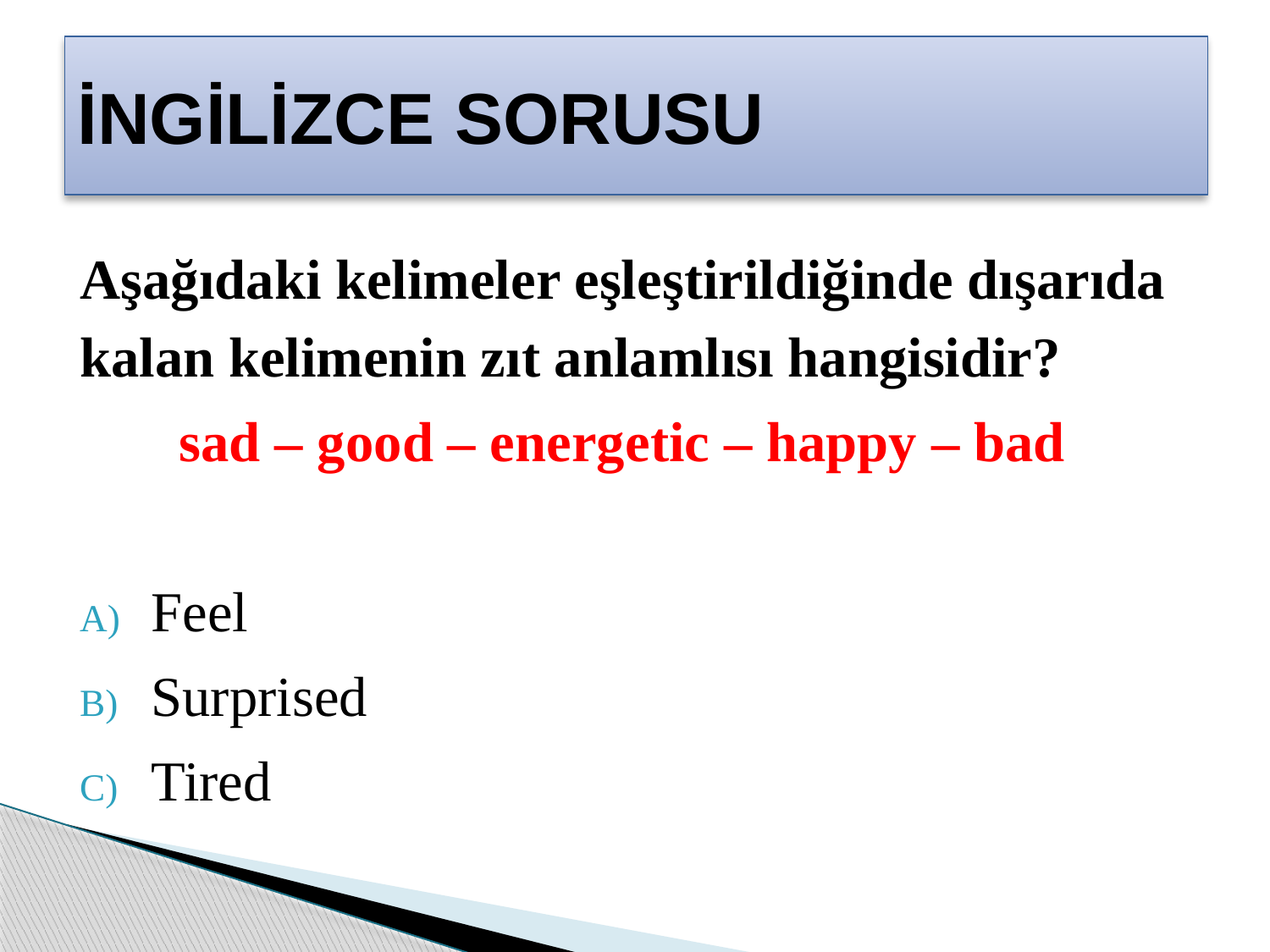

# İNGİLİZCE SORUSU
Aşağıdaki kelimeler eşleştirildiğinde dışarıda kalan kelimenin zıt anlamlısı hangisidir?
       sad – good – energetic – happy – bad

Feel
Surprised
Tired